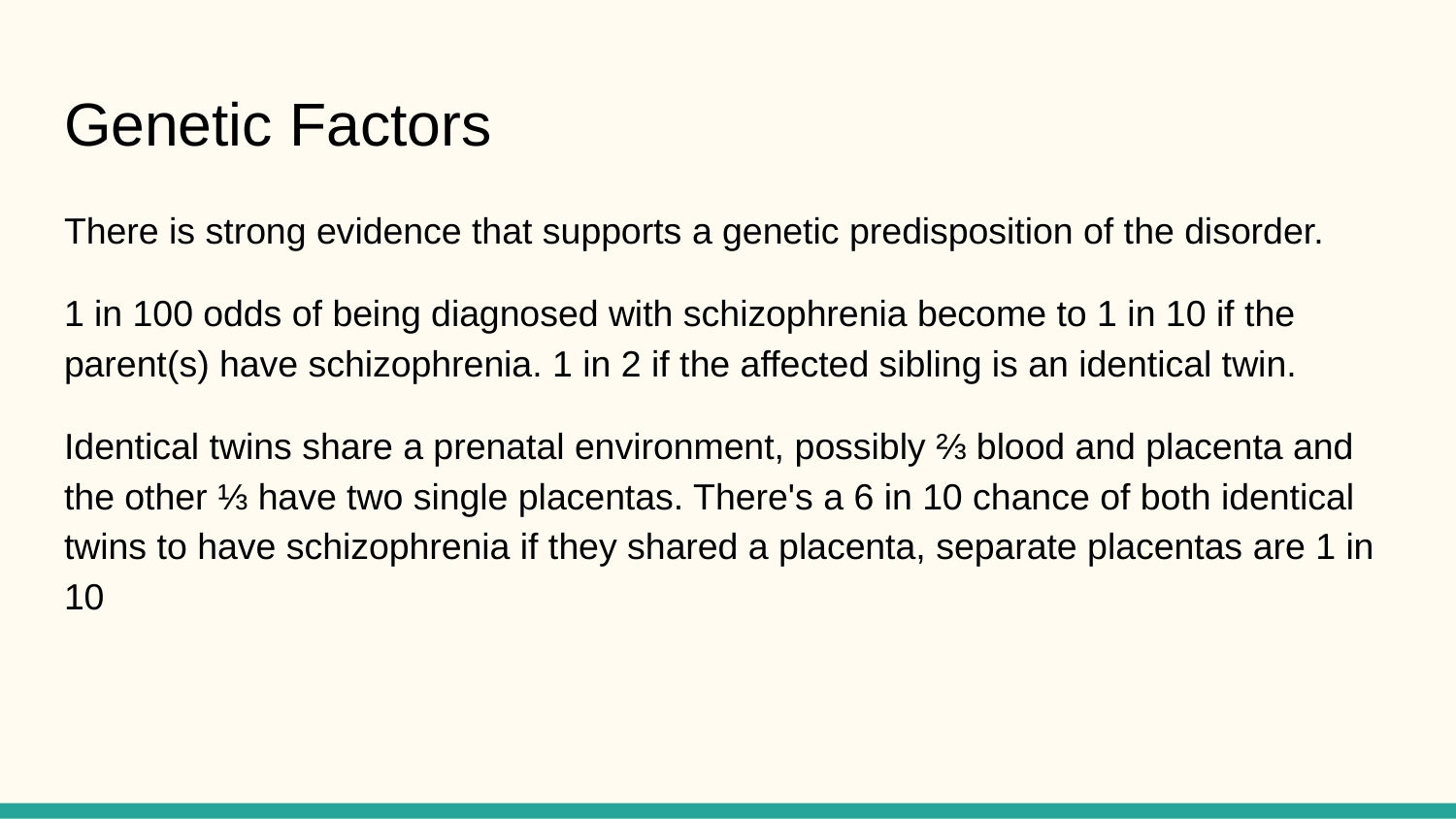

# Genetic Factors
There is strong evidence that supports a genetic predisposition of the disorder.
1 in 100 odds of being diagnosed with schizophrenia become to 1 in 10 if the parent(s) have schizophrenia. 1 in 2 if the affected sibling is an identical twin.
Identical twins share a prenatal environment, possibly ⅔ blood and placenta and the other ⅓ have two single placentas. There's a 6 in 10 chance of both identical twins to have schizophrenia if they shared a placenta, separate placentas are 1 in 10